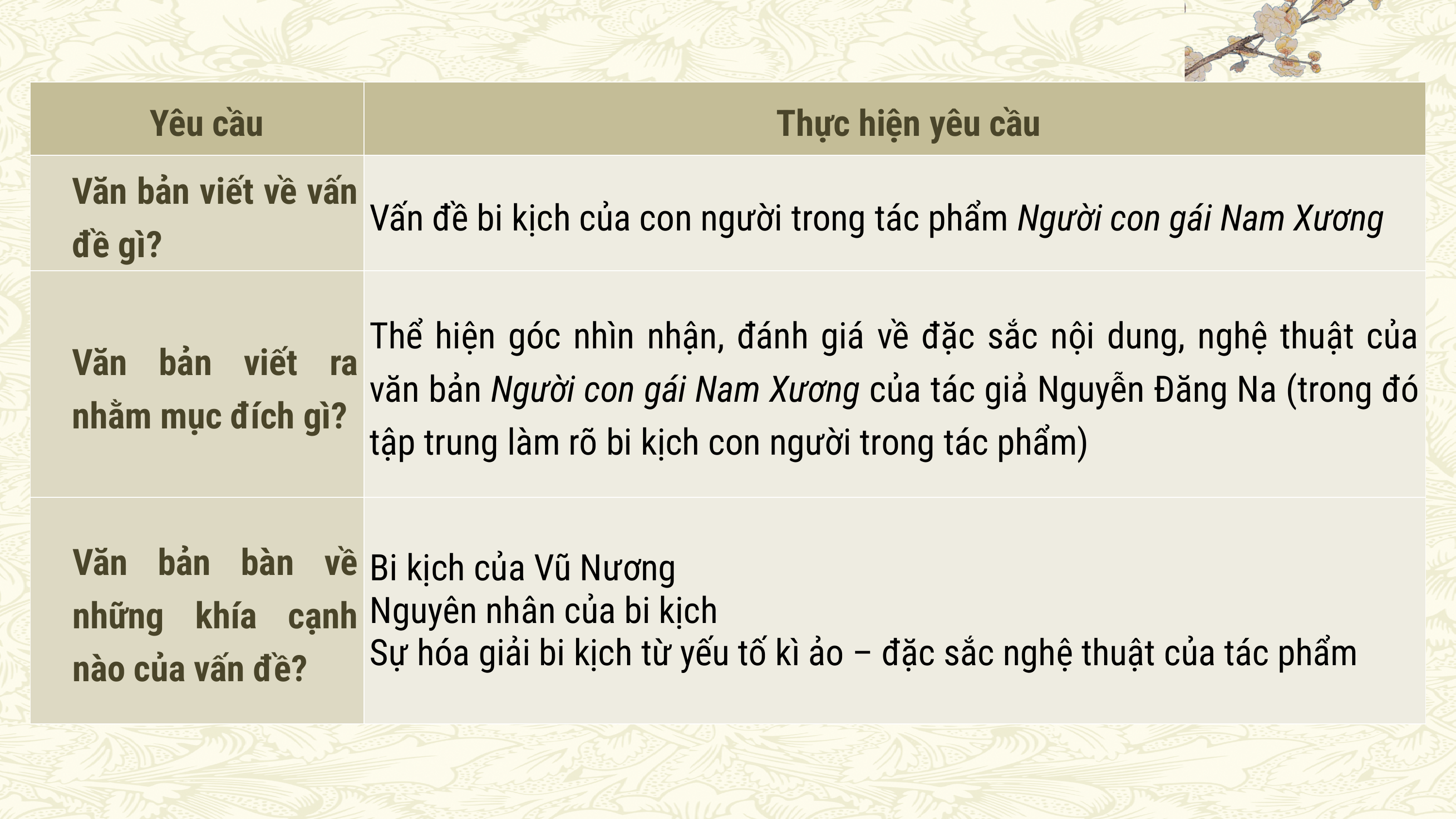

| Yêu cầu | Thực hiện yêu cầu |
| --- | --- |
| Văn bản viết về vấn đề gì? | Vấn đề bi kịch của con người trong tác phẩm Người con gái Nam Xương |
| Văn bản viết ra nhằm mục đích gì? | Thể hiện góc nhìn nhận, đánh giá về đặc sắc nội dung, nghệ thuật của văn bản Người con gái Nam Xương của tác giả Nguyễn Đăng Na (trong đó tập trung làm rõ bi kịch con người trong tác phẩm) |
| Văn bản bàn về những khía cạnh nào của vấn đề? | Bi kịch của Vũ Nương Nguyên nhân của bi kịch Sự hóa giải bi kịch từ yếu tố kì ảo – đặc sắc nghệ thuật của tác phẩm |